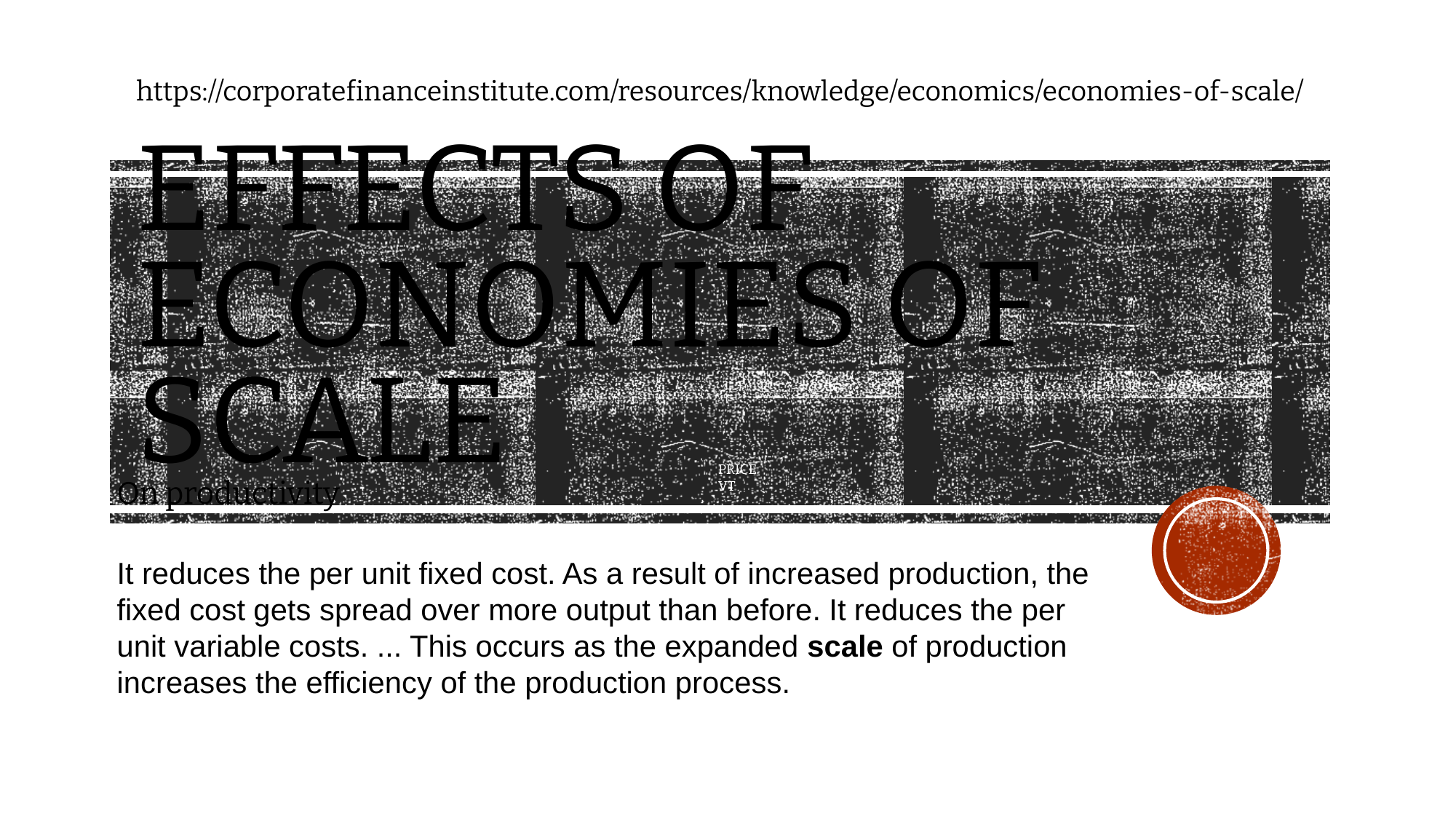

https://corporatefinanceinstitute.com/resources/knowledge/economics/economies-of-scale/
# Effects of economies of scale
PRICE
VT
On productivity
It reduces the per unit fixed cost. As a result of increased production, the fixed cost gets spread over more output than before. It reduces the per unit variable costs. ... This occurs as the expanded scale of production increases the efficiency of the production process.
Quantity
K. Shells